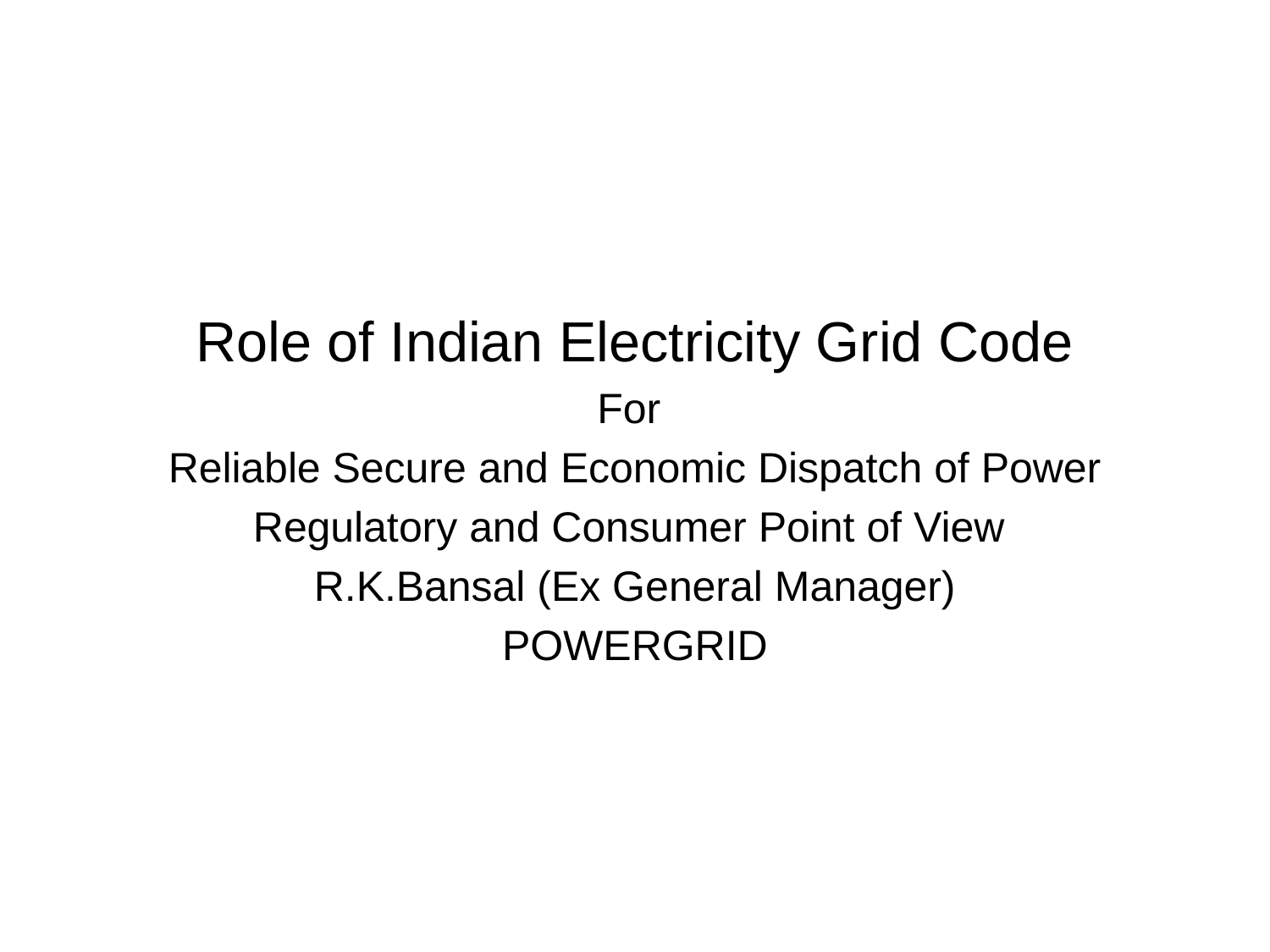

Role of Indian Electricity Grid Code
For
Reliable Secure and Economic Dispatch of Power
Regulatory and Consumer Point of View
R.K.Bansal (Ex General Manager)
POWERGRID